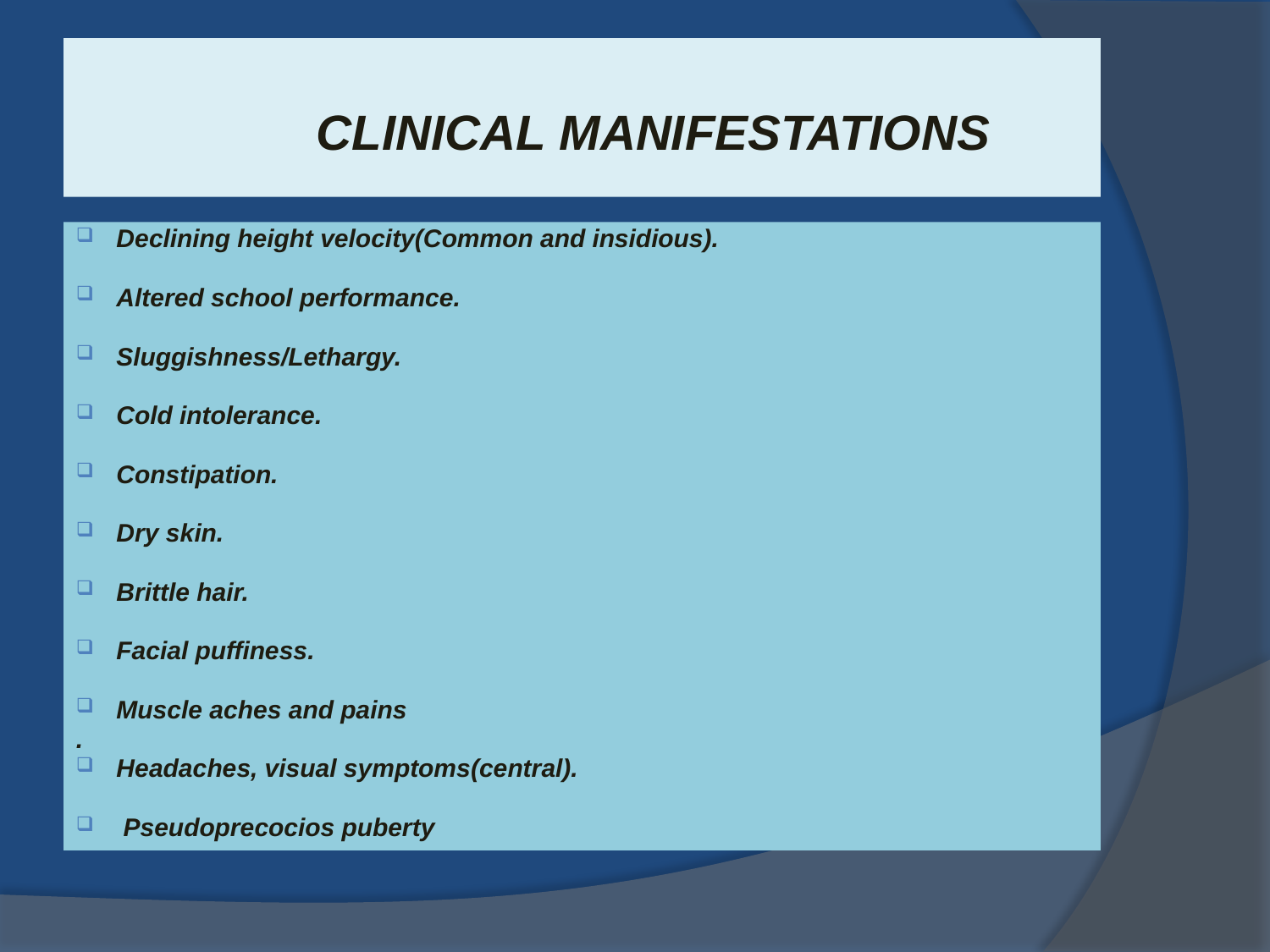

# CLINICAL MANIFESTATIONS
Declining height velocity(Common and insidious).

Altered school performance.

Sluggishness/Lethargy.

Cold intolerance.

Constipation.

Dry skin.

Brittle hair.

Facial puffiness.

Muscle aches and pains
.
Headaches, visual symptoms(central).

 Pseudoprecocios puberty